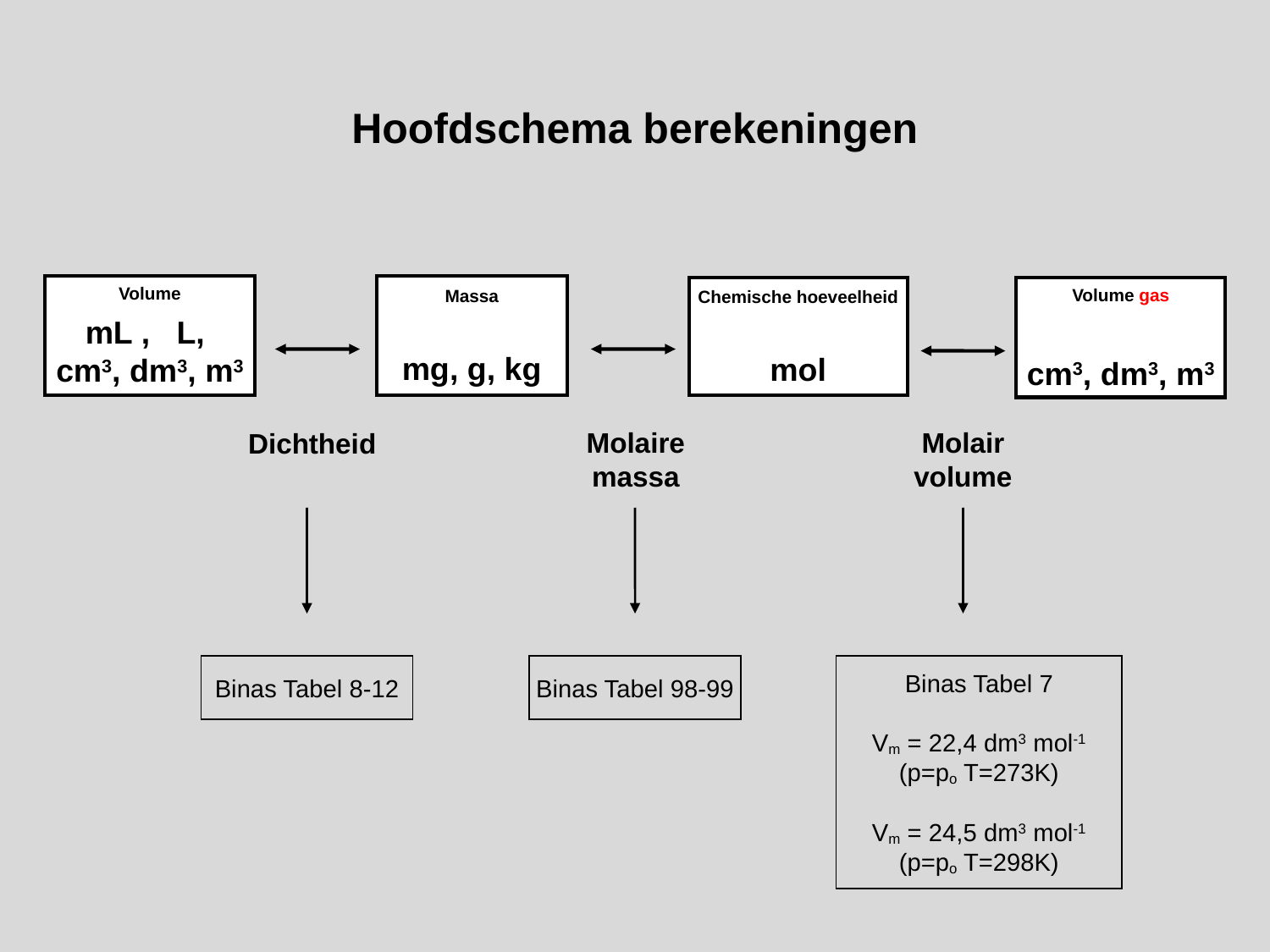

Hoofdschema berekeningen
Volume

mL ,   L,
cm3, dm3, m3
Massa

mg, g, kg
Volume gas

mL ,   L,
cm3, dm3, m3
Chemische hoeveelheid

mol

Dichtheid
Molaire massa
Molair volume

Binas Tabel 8-12
Binas Tabel 98-99
Binas Tabel 7

Vm = 22,4 dm3 mol-1
(p=po T=273K)

Vm = 24,5 dm3 mol-1
(p=po T=298K)